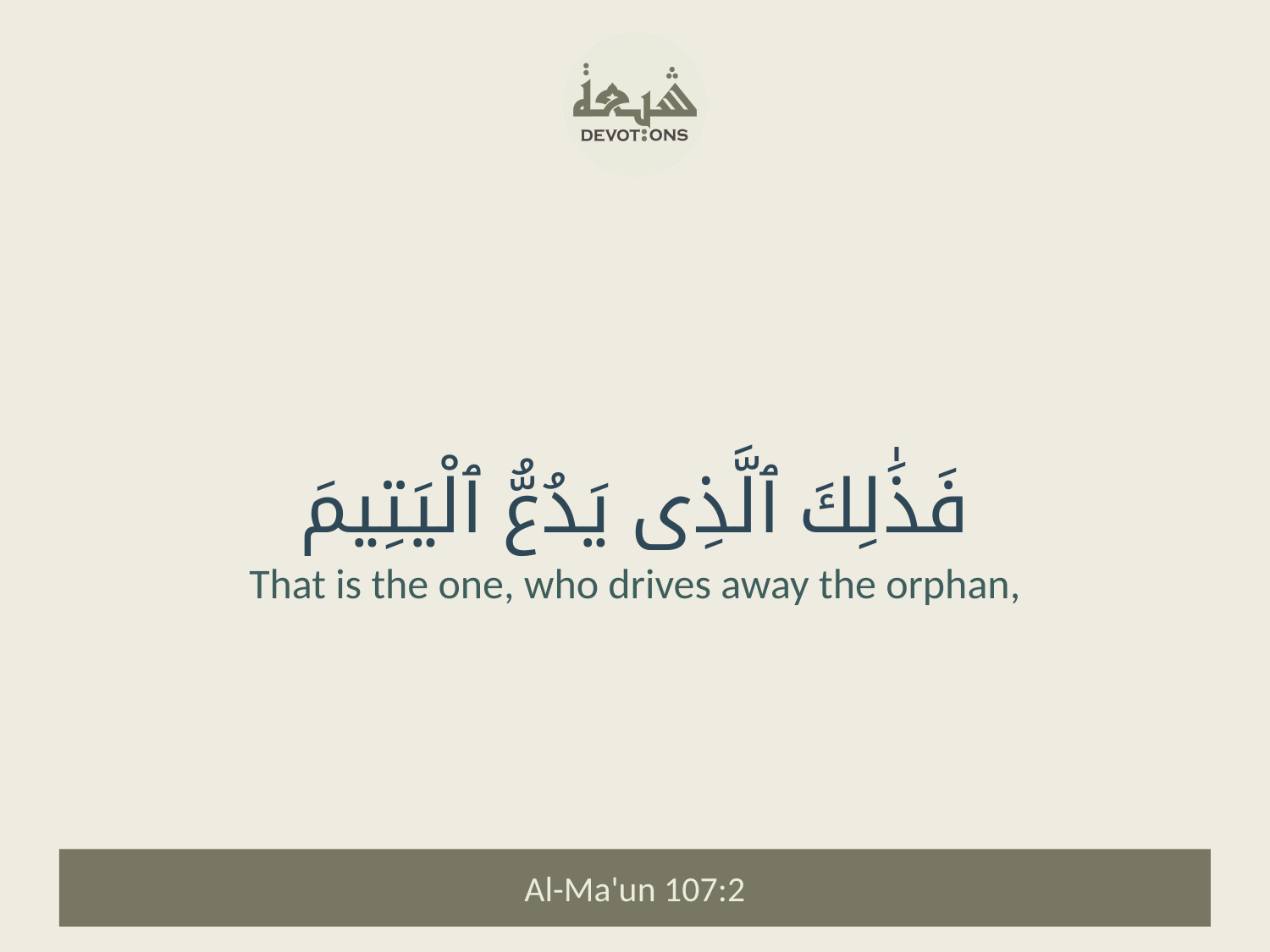

فَذَٰلِكَ ٱلَّذِى يَدُعُّ ٱلْيَتِيمَ
That is the one, who drives away the orphan,
Al-Ma'un 107:2